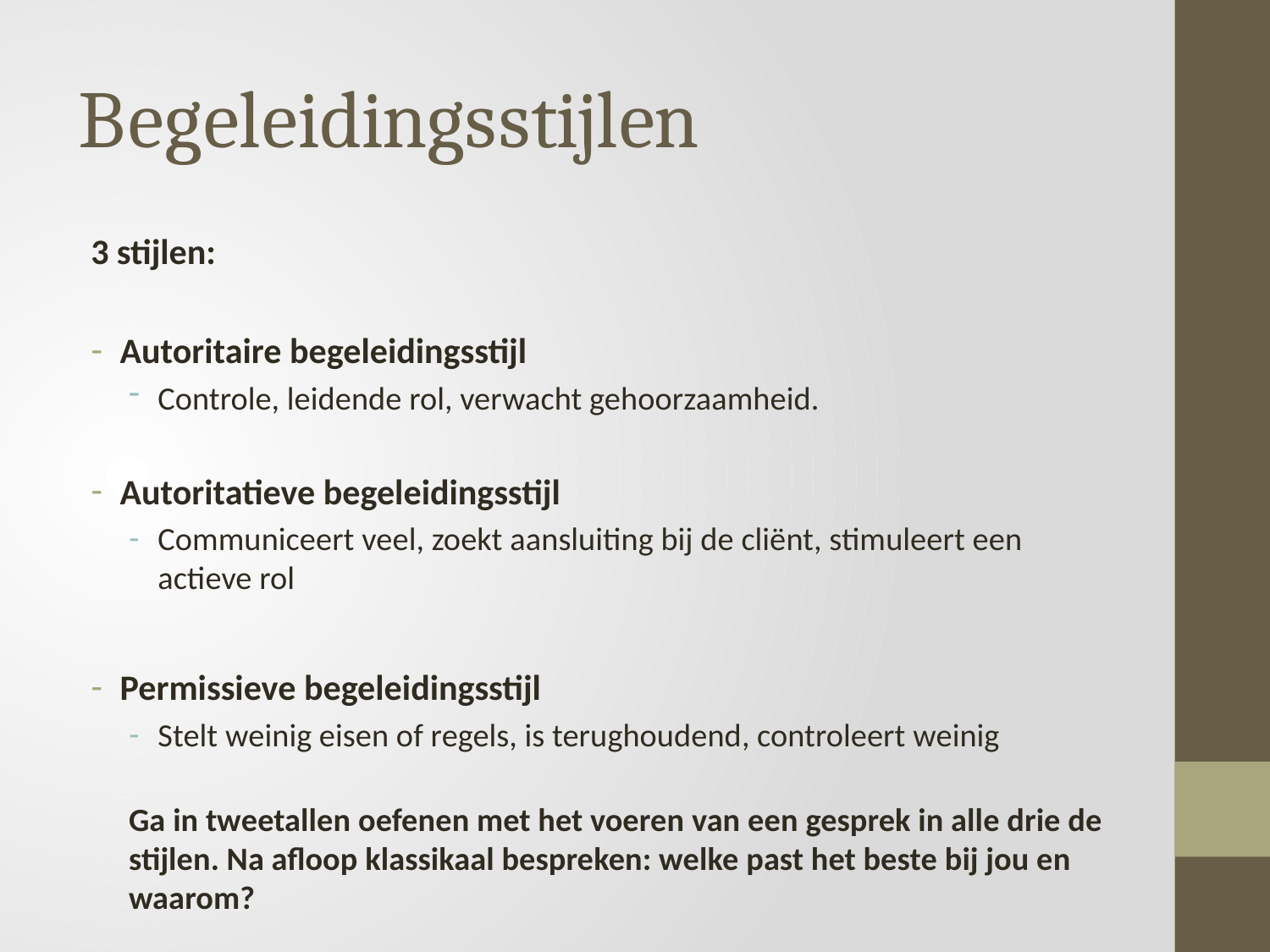

# Begeleidingsstijlen
3 stijlen:

Autoritaire begeleidingsstijl
Controle, leidende rol, verwacht gehoorzaamheid.

Autoritatieve begeleidingsstijl
Communiceert veel, zoekt aansluiting bij de cliënt, stimuleert een actieve rol

Permissieve begeleidingsstijl
Stelt weinig eisen of regels, is terughoudend, controleert weinig
Ga in tweetallen oefenen met het voeren van een gesprek in alle drie de stijlen. Na afloop klassikaal bespreken: welke past het beste bij jou en waarom?